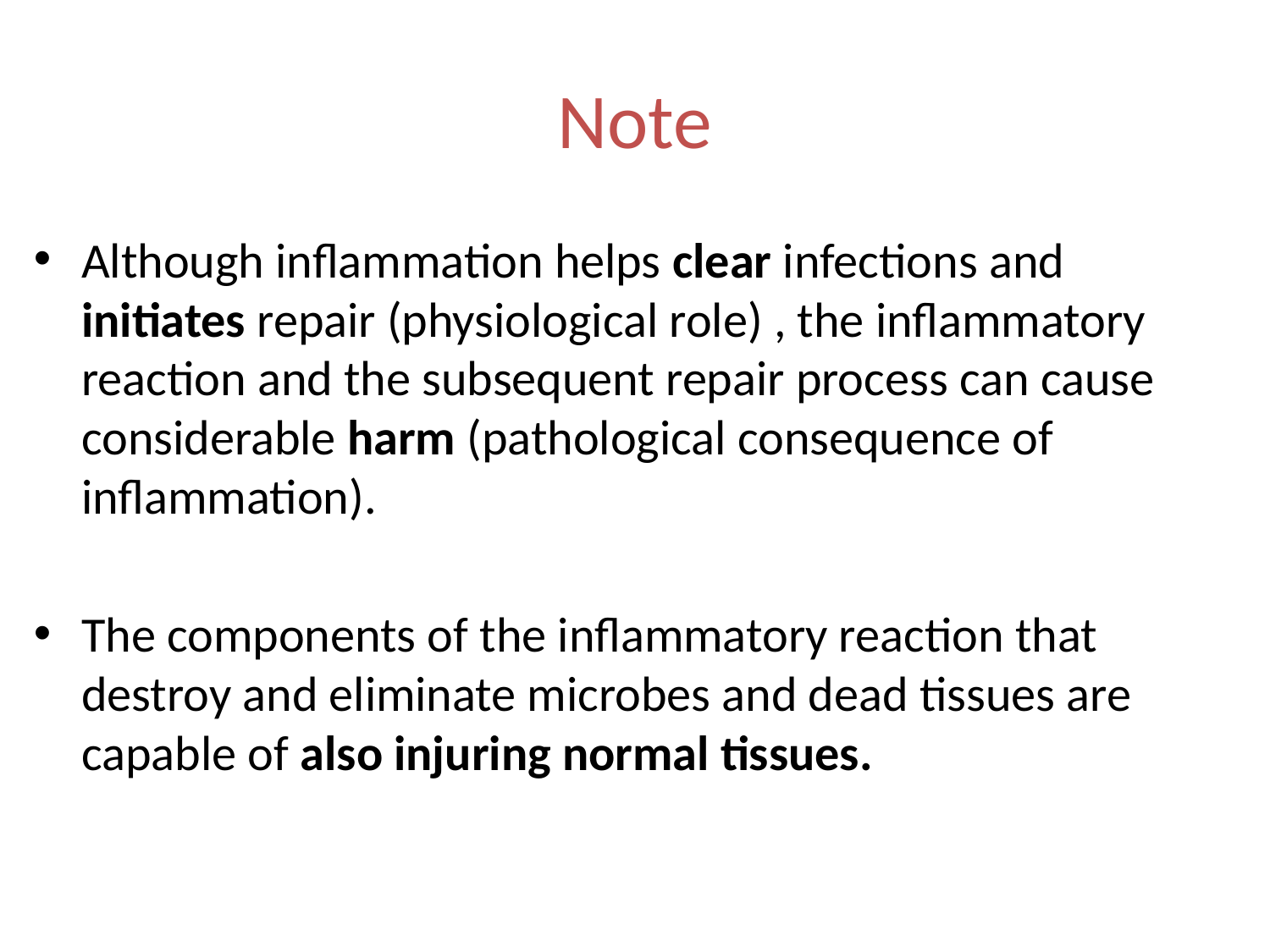

# Note
Although inflammation helps clear infections and initiates repair (physiological role) , the inflammatory reaction and the subsequent repair process can cause considerable harm (pathological consequence of inflammation).

The components of the inflammatory reaction that destroy and eliminate microbes and dead tissues are capable of also injuring normal tissues.